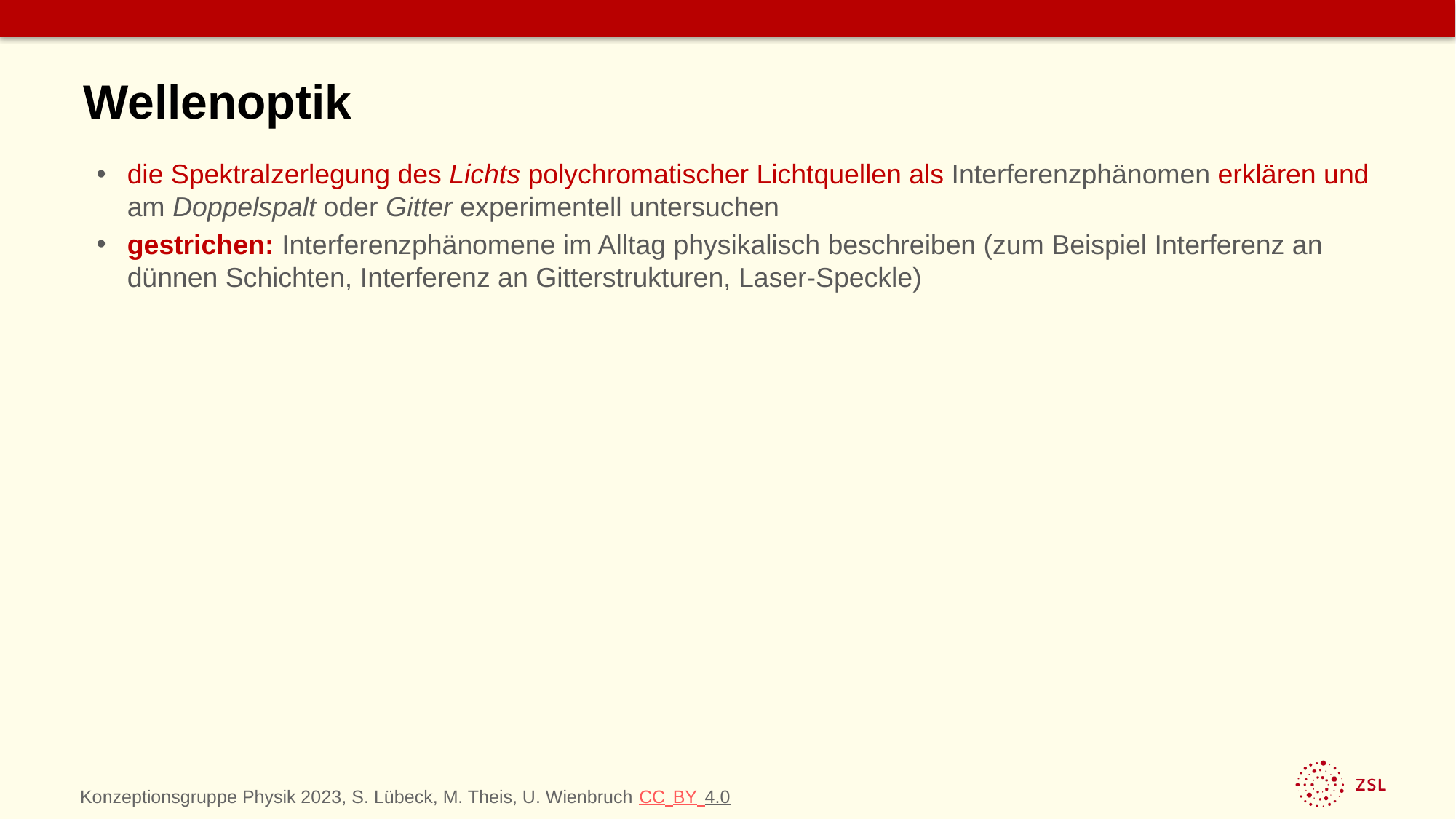

# Wellenoptik
die Spektralzerlegung des Lichts polychromatischer Lichtquellen als Interferenzphänomen erklären und am Doppelspalt oder Gitter experimentell untersuchen
gestrichen: Interferenzphänomene im Alltag physikalisch beschreiben (zum Beispiel Interferenz an dünnen Schichten, Interferenz an Gitterstrukturen, Laser-Speckle)